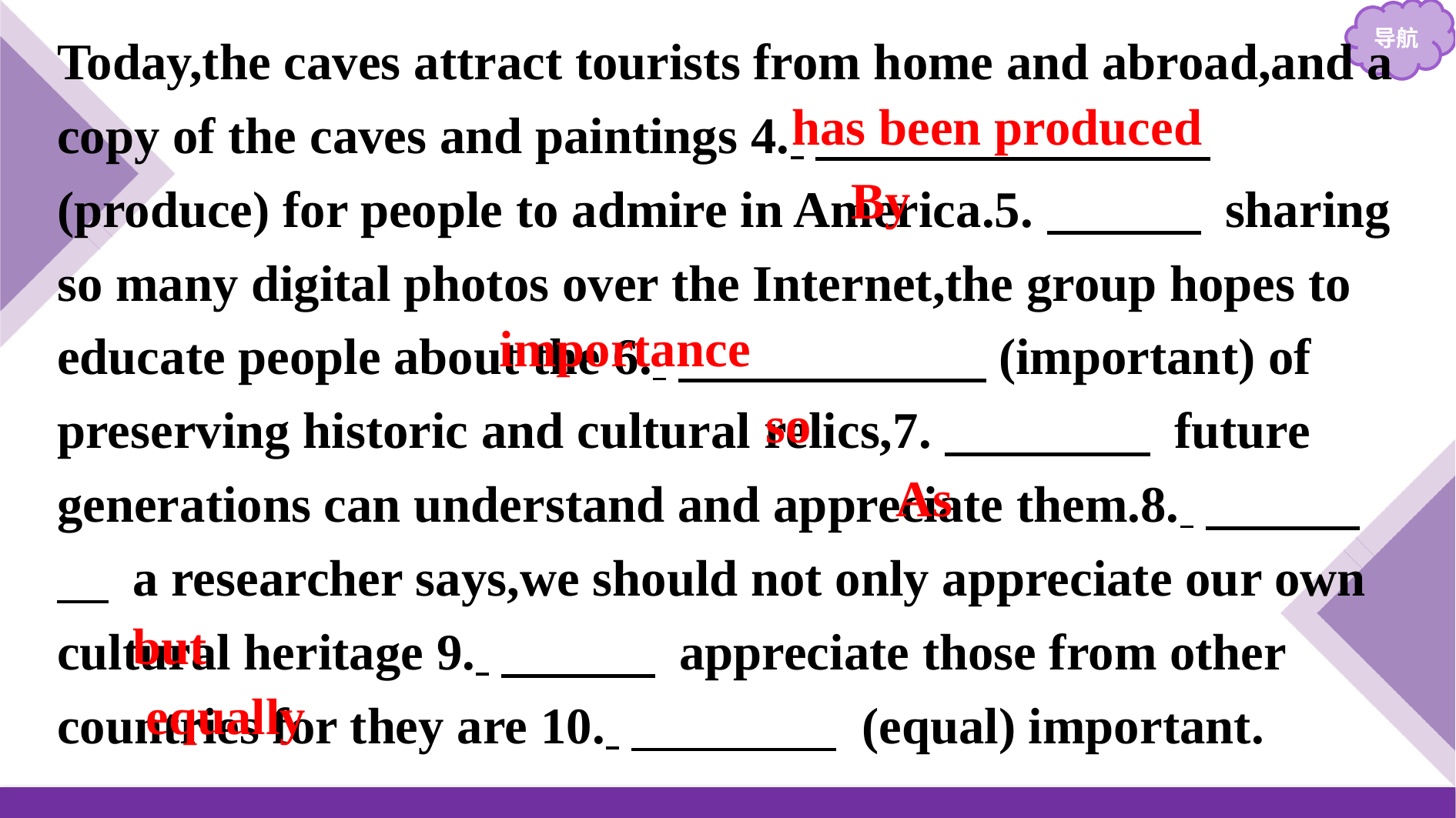

Today,the caves attract tourists from home and abroad,and a copy of the caves and paintings 4. 　   　　　　　　(produce) for people to admire in America.5.　　　 sharing so many digital photos over the Internet,the group hopes to educate people about the 6. 　　　　　　(important) of preserving historic and cultural relics,7.　　　　 future generations can understand and appreciate them.8. 　　　　 a researcher says,we should not only appreciate our own cultural heritage 9. 　　　 appreciate those from other countries for they are 10. 　　　　 (equal) important.
has been produced
By
importance
so
As
but
equally